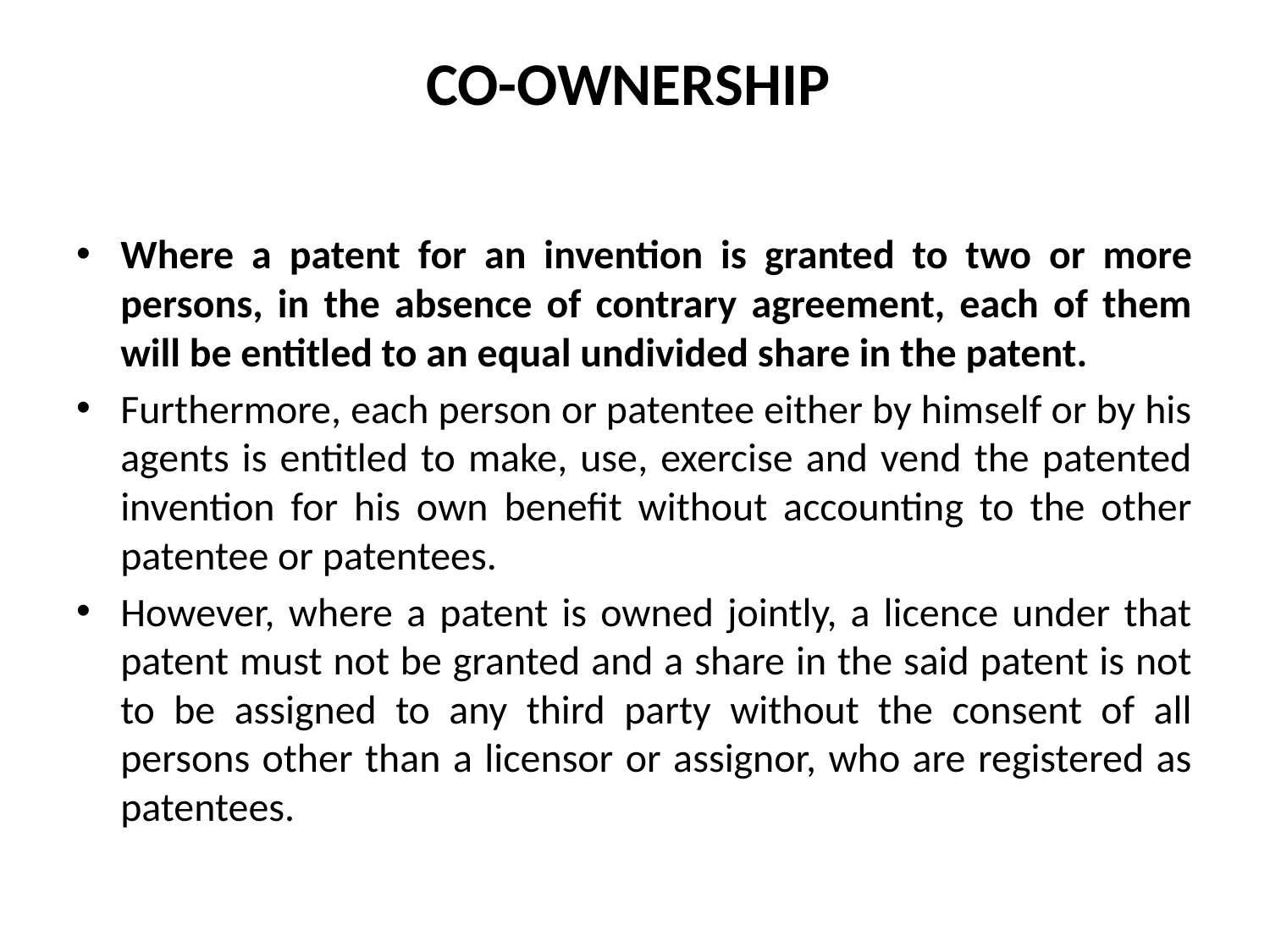

# CO-OWNERSHIP
Where a patent for an invention is granted to two or more persons, in the absence of contrary agreement, each of them will be entitled to an equal undivided share in the patent.
Furthermore, each person or patentee either by himself or by his agents is entitled to make, use, exercise and vend the patented invention for his own benefit without accounting to the other patentee or patentees.
However, where a patent is owned jointly, a licence under that patent must not be granted and a share in the said patent is not to be assigned to any third party without the consent of all persons other than a licensor or assignor, who are registered as patentees.